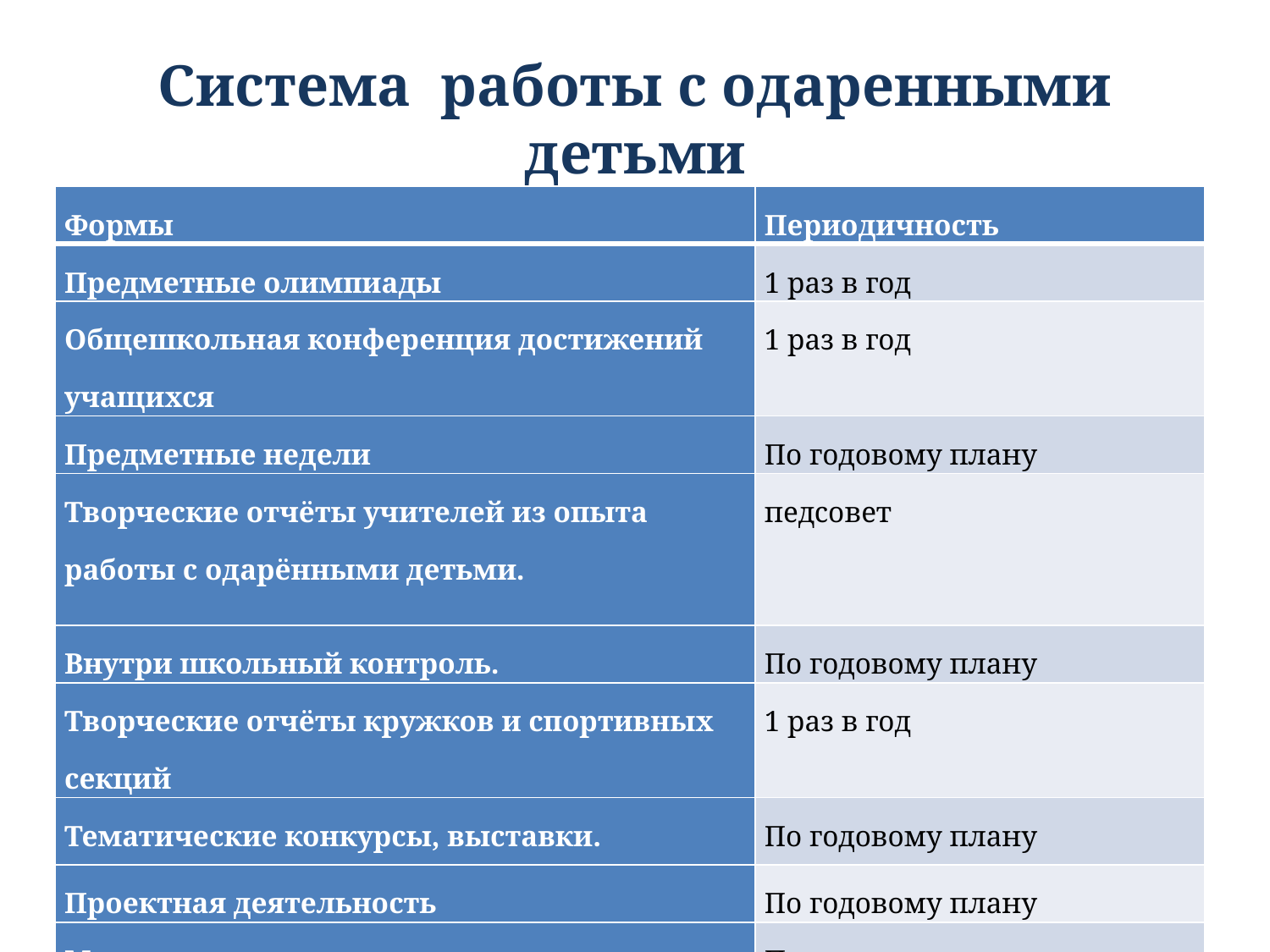

# Система  работы с одаренными детьми
| Формы | Периодичность |
| --- | --- |
| Предметные олимпиады | 1 раз в год |
| Общешкольная конференция достижений учащихся | 1 раз в год |
| Предметные недели | По годовому плану |
| Творческие отчёты учителей из опыта работы с одарёнными детьми. | педсовет |
| Внутри школьный контроль. | По годовому плану |
| Творческие отчёты кружков и спортивных секций | 1 раз в год |
| Тематические конкурсы, выставки. | По годовому плану |
| Проектная деятельность | По годовому плану |
| Мониторинг динамики развития | По годовому плану |